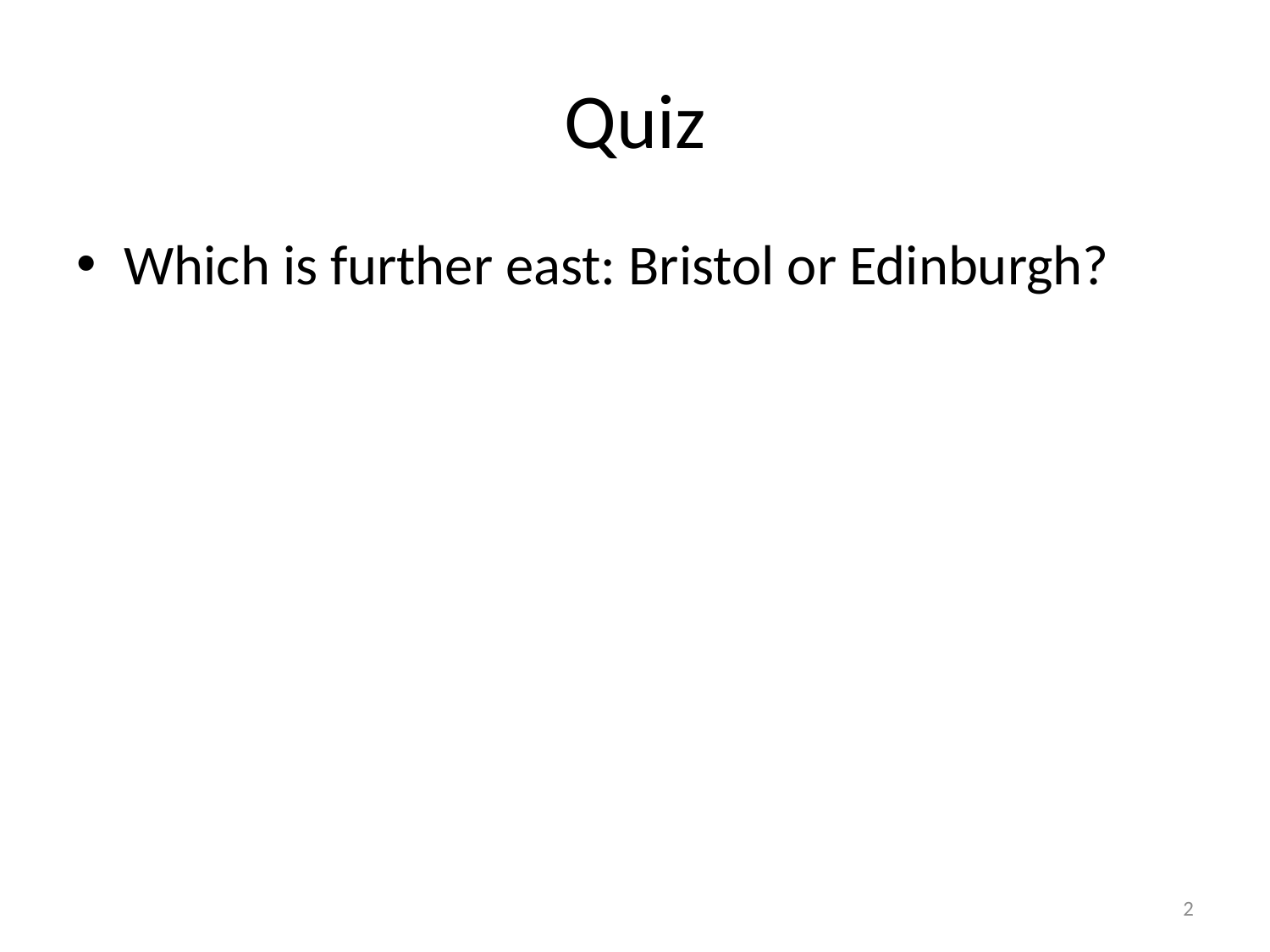

# Quiz
Which is further east: Bristol or Edinburgh?
2